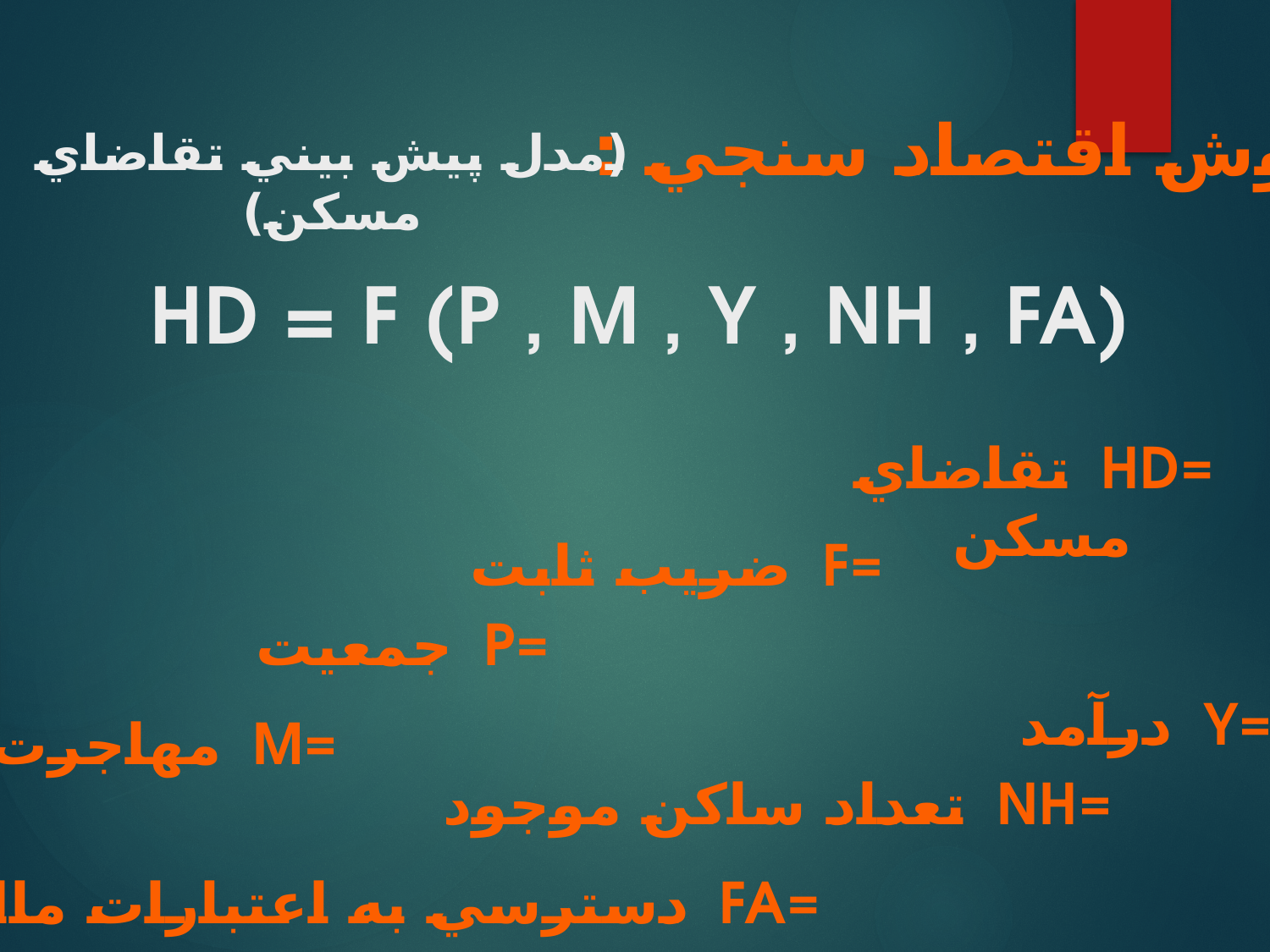

روش اقتصاد سنجي :
(مدل پيش بيني تقاضاي مسكن)
HD = F (P , M , Y , NH , FA)
 =HD  تقاضاي مسكن
 =F  ضريب ثابت
 =P  جمعيت
 =Y  درآمد
 =M  مهاجرت
 =NH  تعداد ساكن موجود
 =FA  دسترسي به اعتبارات مالي